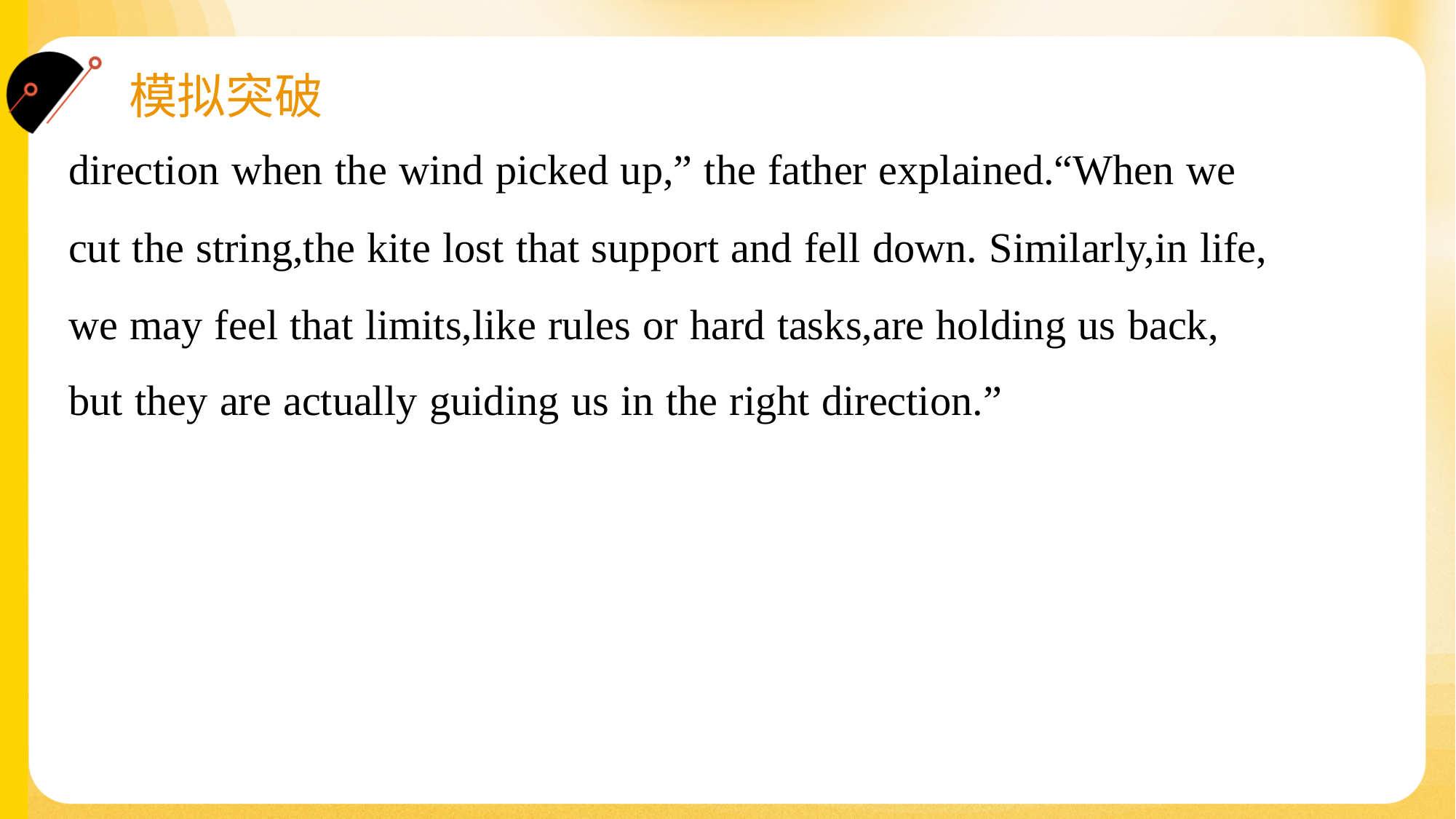

direction when the wind picked up,” the father explained.“When we
cut the string,the kite lost that support and fell down. Similarly,in life,
we may feel that limits,like rules or hard tasks,are holding us back,
but they are actually guiding us in the right direction.”#5